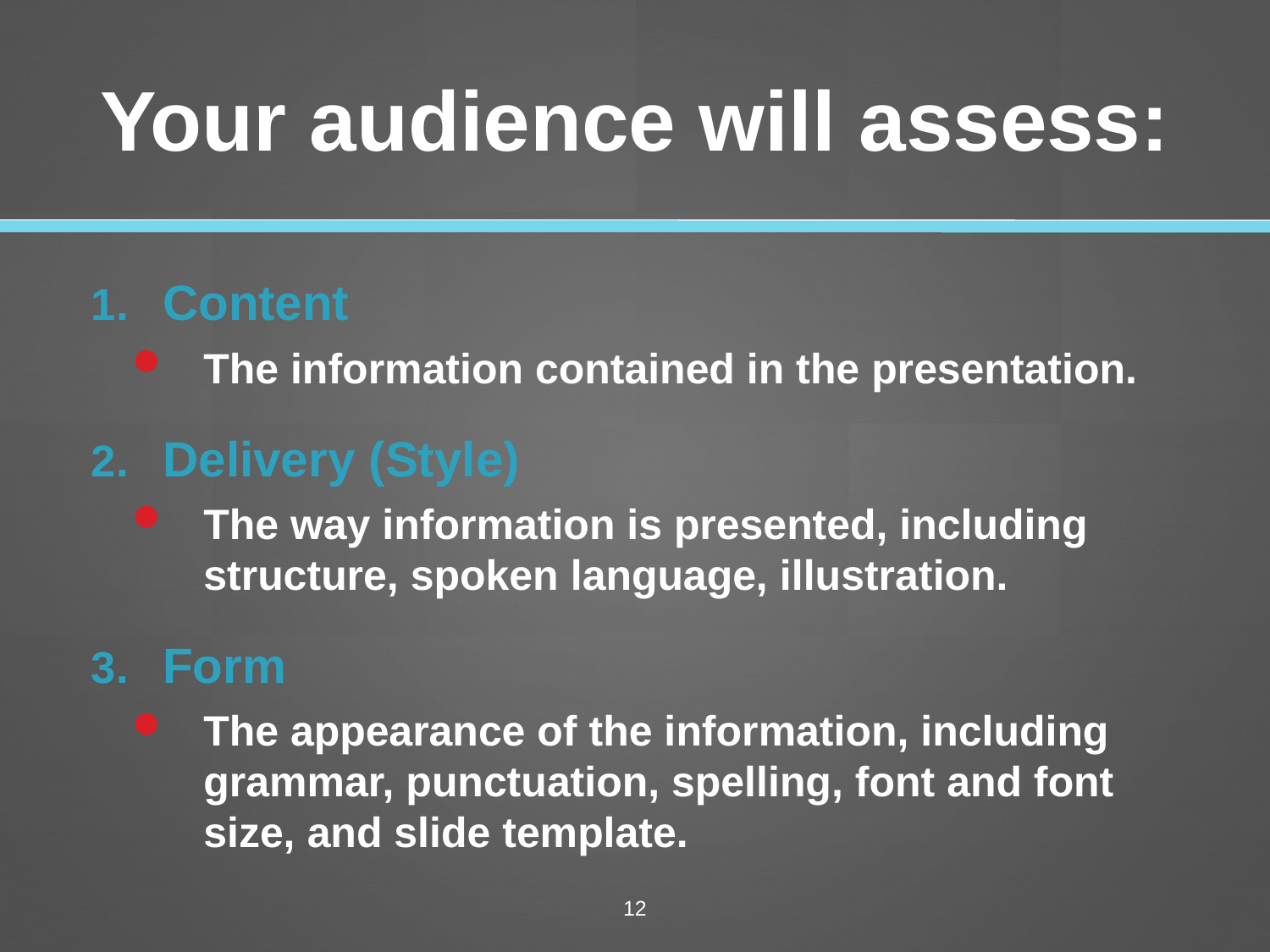

# Your audience will assess:
Content
The information contained in the presentation.
Delivery (Style)
The way information is presented, including structure, spoken language, illustration.
Form
The appearance of the information, including grammar, punctuation, spelling, font and font size, and slide template.
12